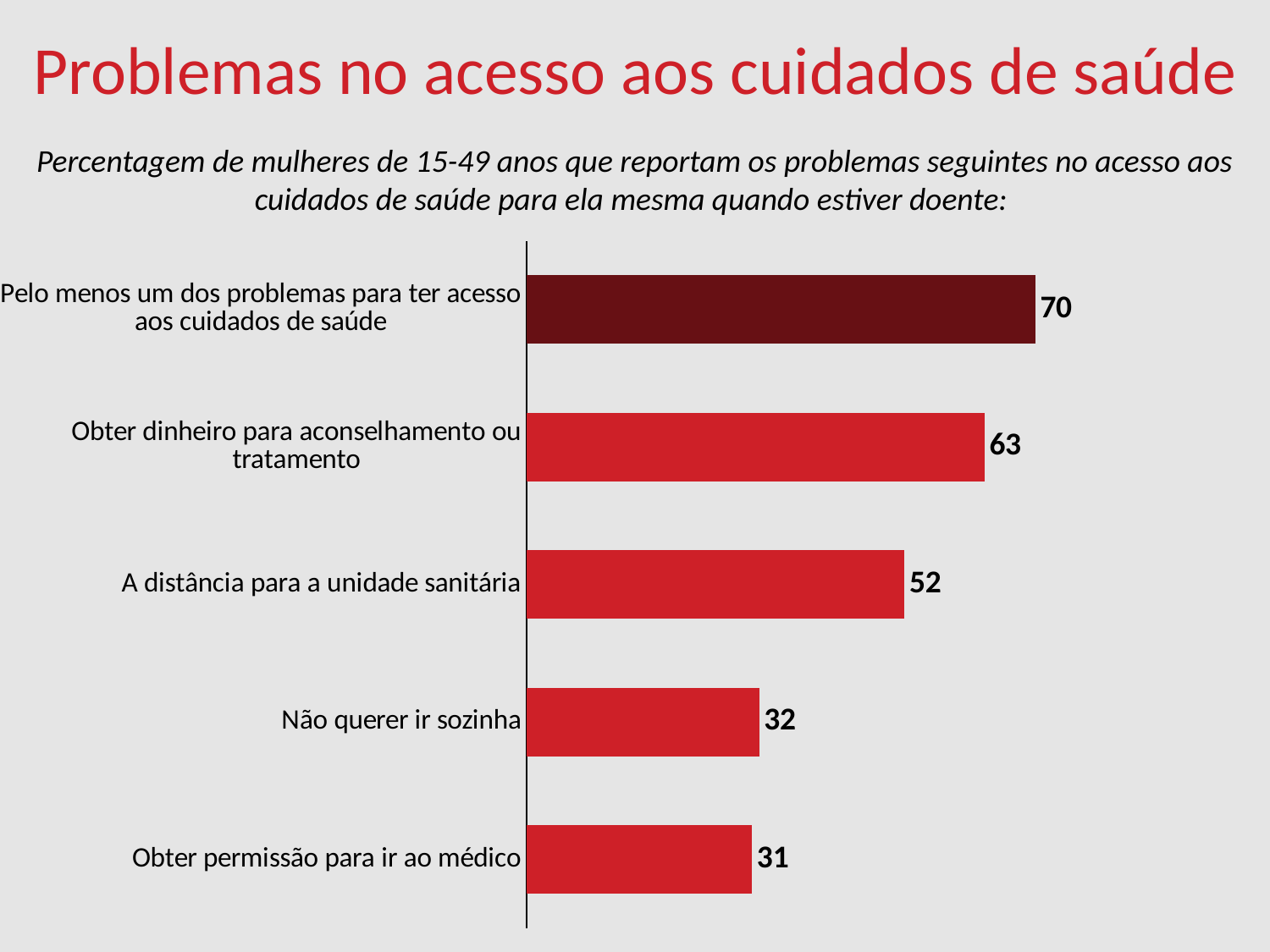

Problemas no acesso aos cuidados de saúde
Percentagem de mulheres de 15-49 anos que reportam os problemas seguintes no acesso aos cuidados de saúde para ela mesma quando estiver doente:

### Chart

| Category | Column1 |
|---|---|
| Obter permissão para ir ao médico | 31.0 |
| Não querer ir sozinha | 32.0 |
| A distância para a unidade sanitária | 52.0 |
| Obter dinheiro para aconselhamento ou tratamento | 63.0 |
| Pelo menos um dos problemas para ter acesso aos cuidados de saúde | 70.0 |